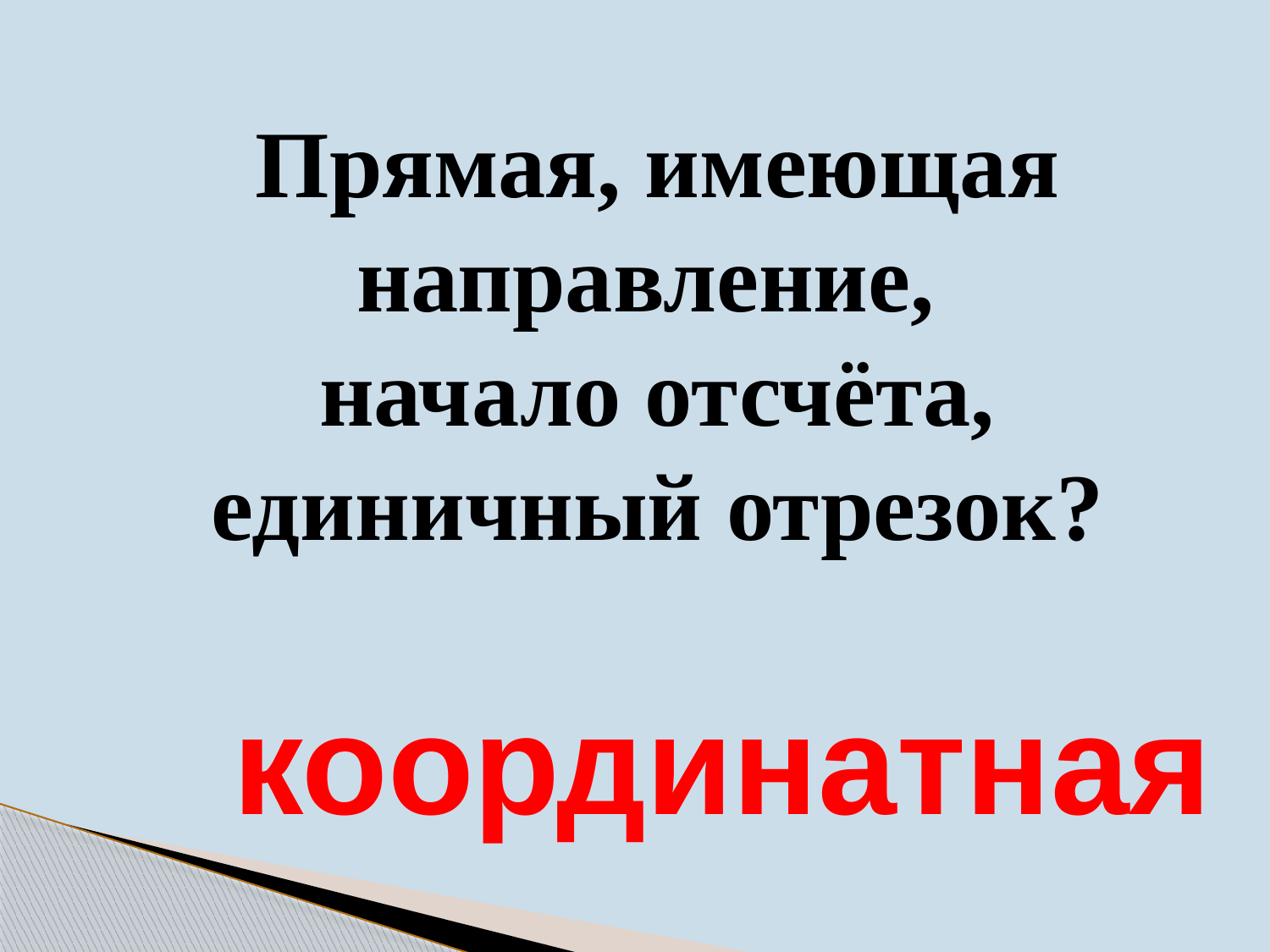

Прямая, имеющая направление,
начало отсчёта, единичный отрезок?

координатная